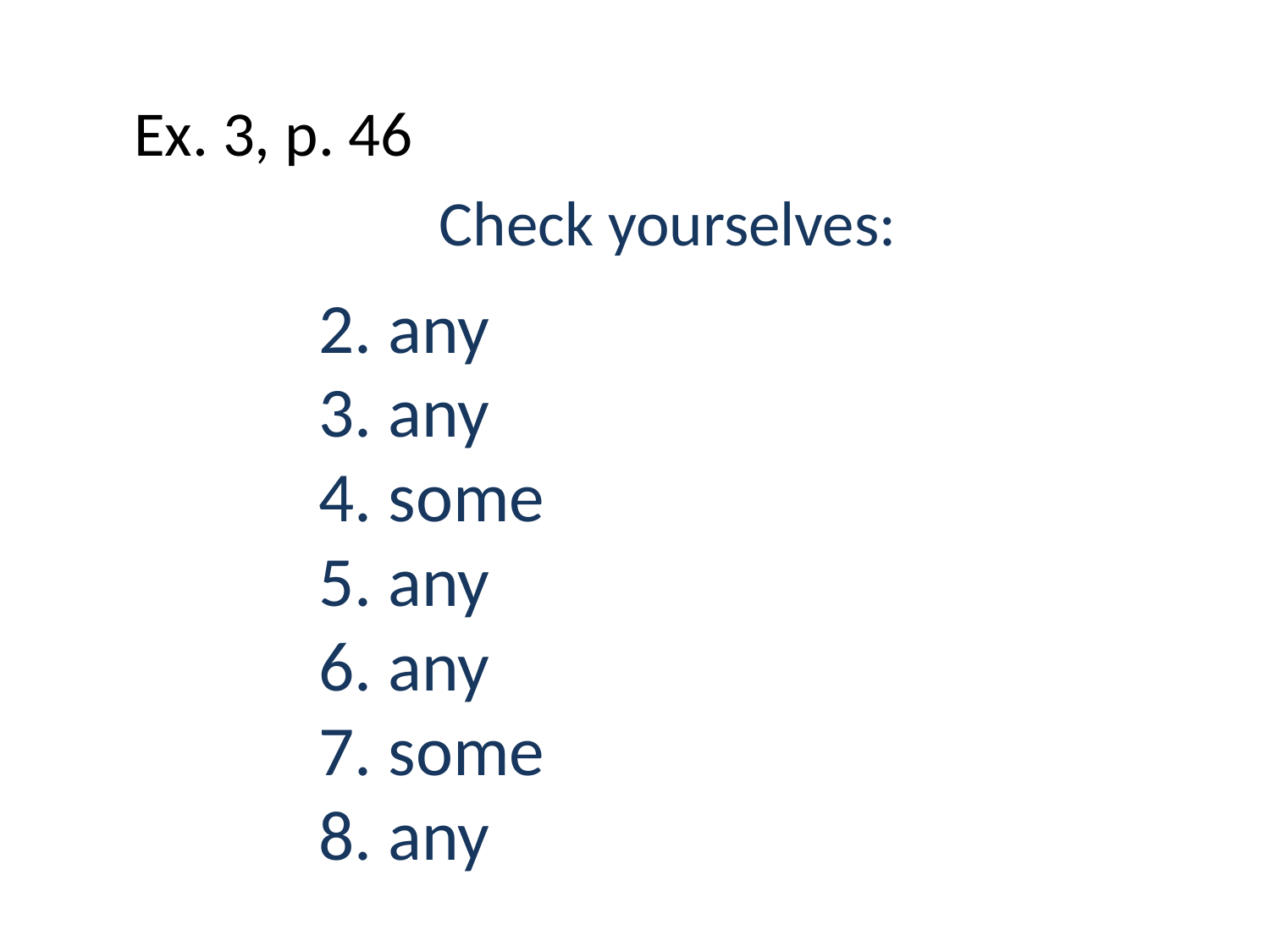

Ex. 3, p. 46
Check yourselves:
2. any
3. any
4. some
5. any
6. any
7. some
8. any